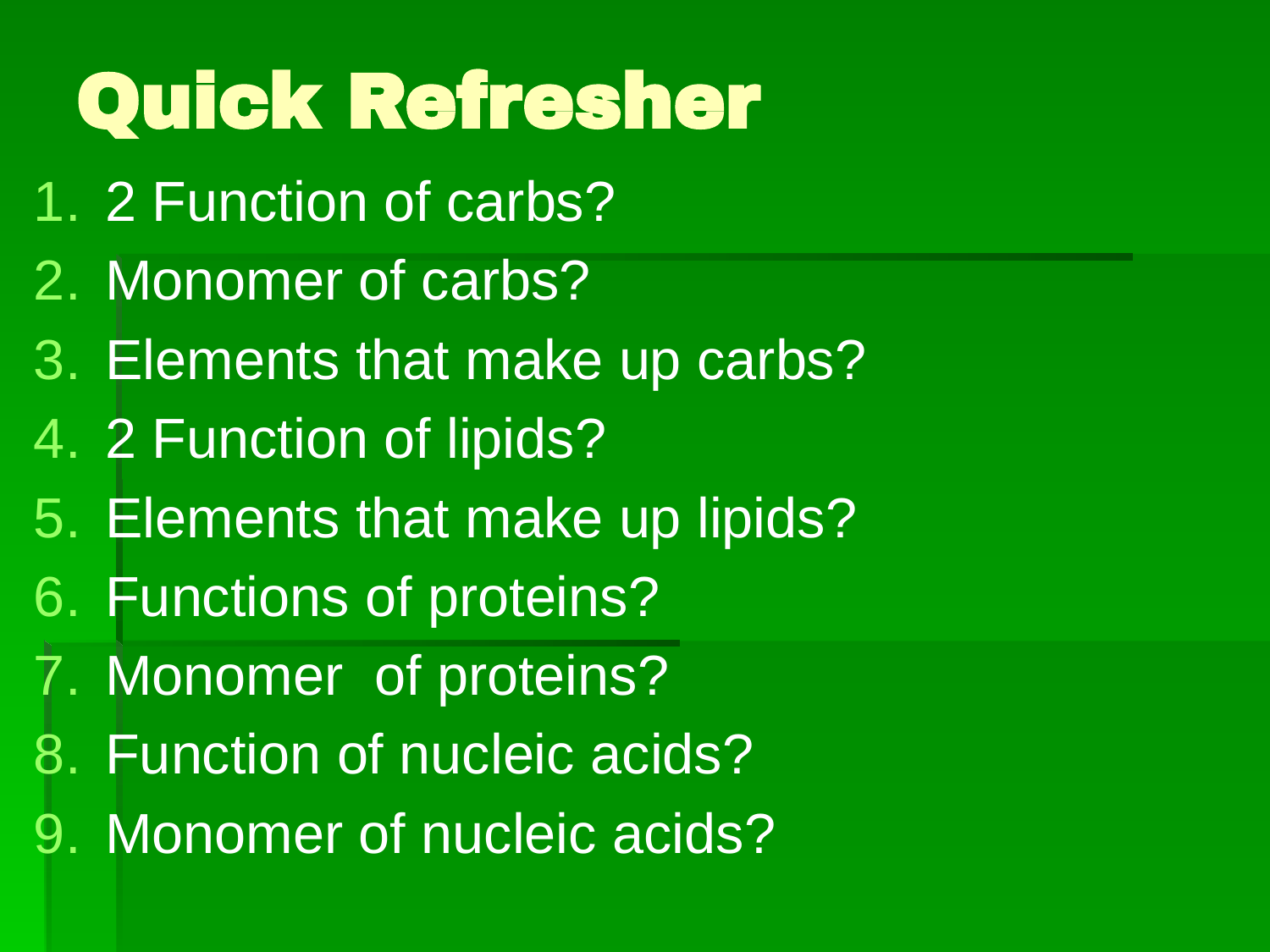

# Quick Refresher
2 Function of carbs?
Monomer of carbs?
Elements that make up carbs?
2 Function of lipids?
Elements that make up lipids?
Functions of proteins?
Monomer  of proteins?
Function of nucleic acids?
Monomer of nucleic acids?